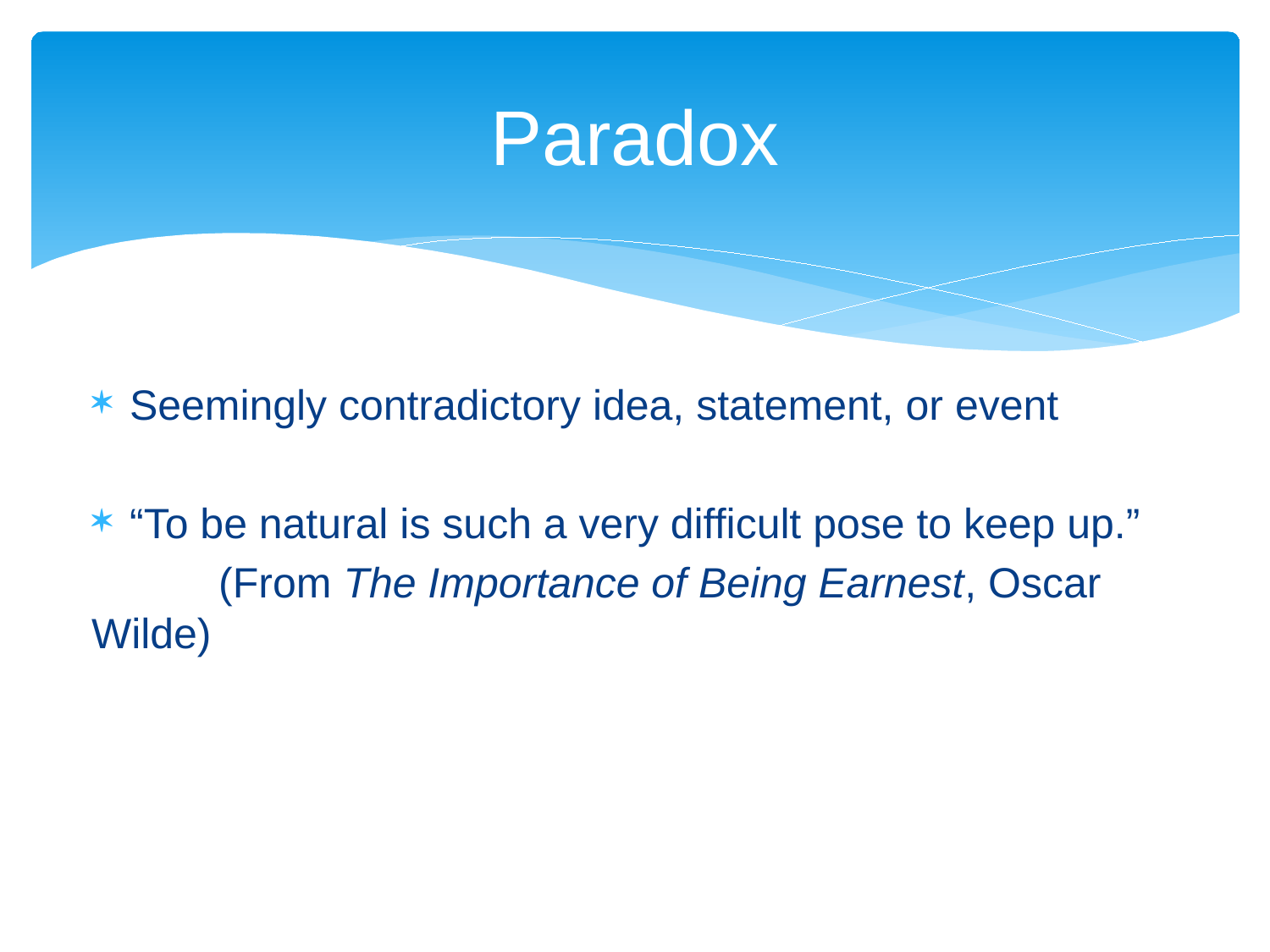

# Paradox
Seemingly contradictory idea, statement, or event

“To be natural is such a very difficult pose to keep up.”
	(From The Importance of Being Earnest, Oscar Wilde)